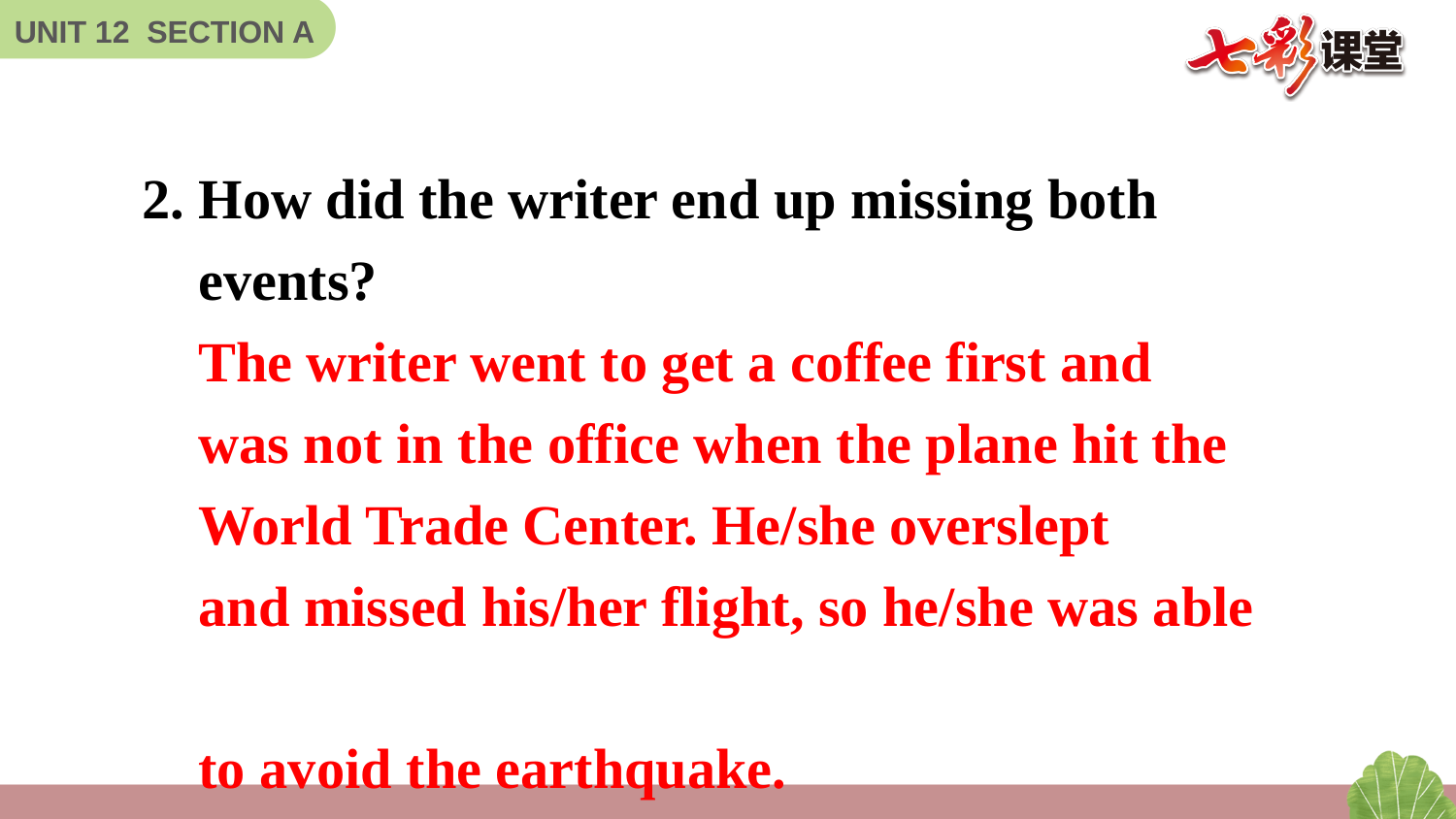

2. How did the writer end up missing both
    events?
    The writer went to get a coffee first and
    was not in the office when the plane hit the
    World Trade Center. He/she overslept
    and missed his/her flight, so he/she was able
    to avoid the earthquake.